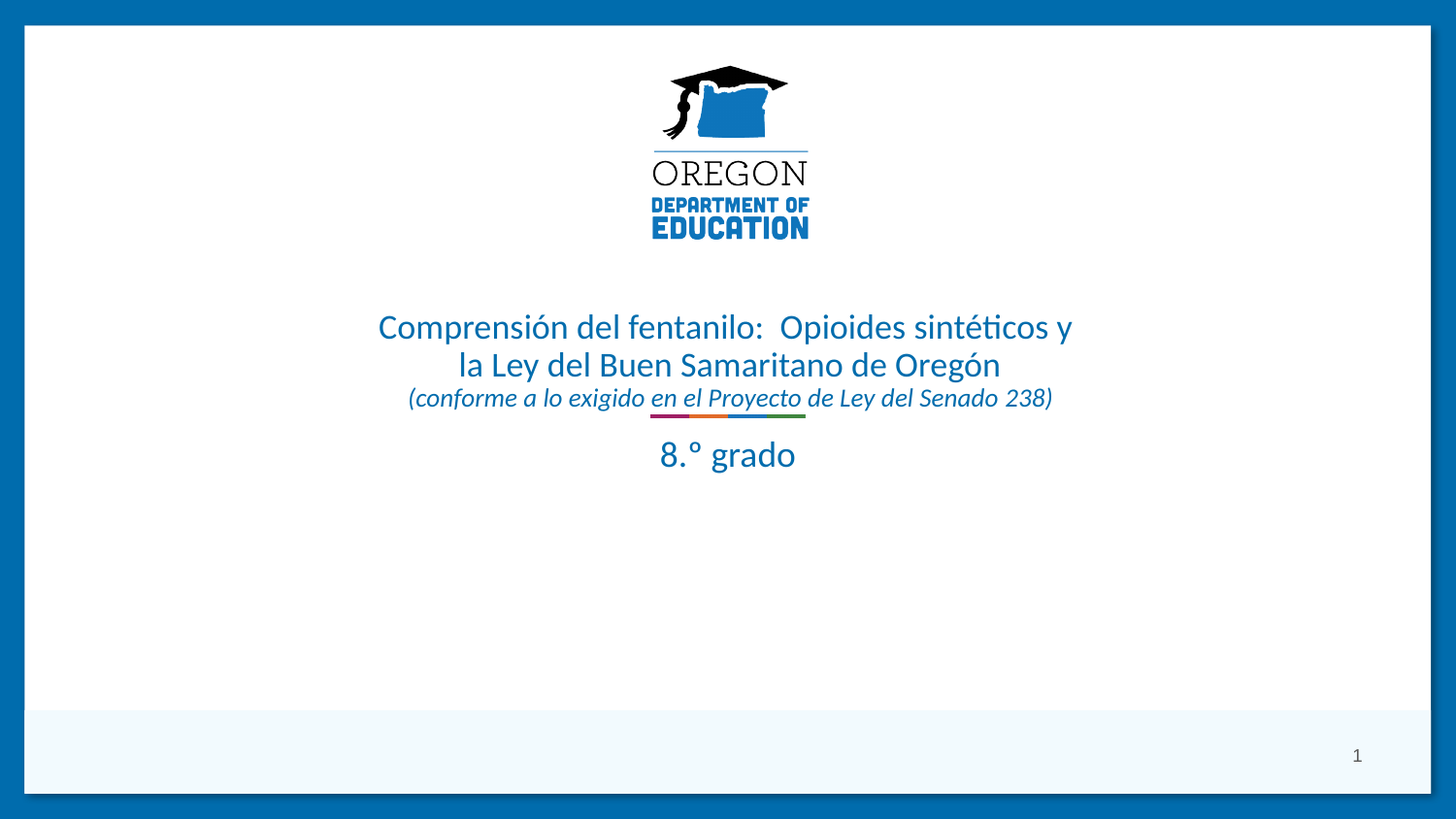

# Comprensión del fentanilo:  Opioides sintéticos y la Ley del Buen Samaritano de Oregón
(conforme a lo exigido en el Proyecto de Ley del Senado 238)
8.º grado
1